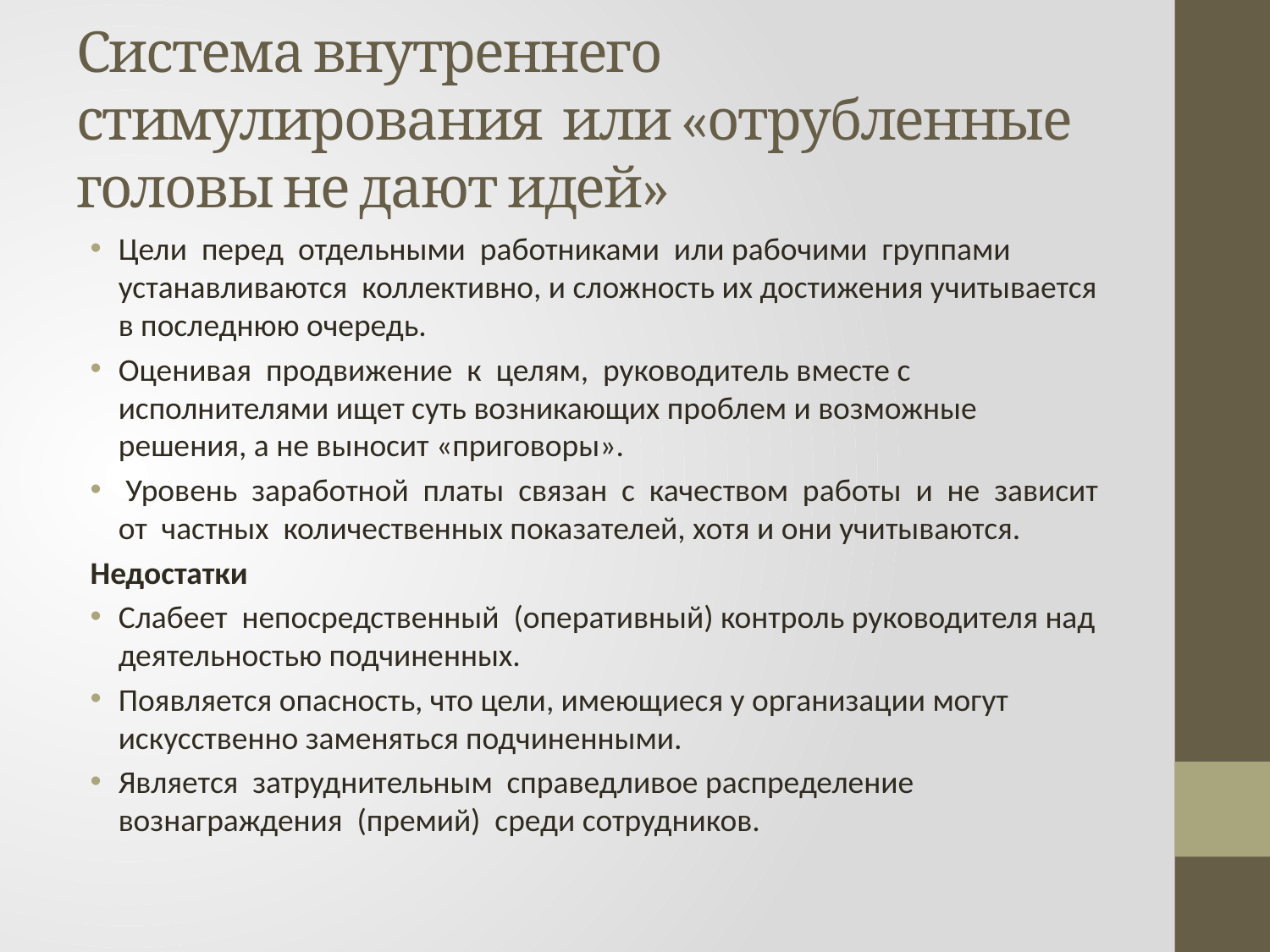

# Система внутреннего стимулирования  или «отрубленные головы не дают идей»
Цели  перед  отдельными  работниками  или рабочими  группами  устанавливаются  коллективно, и сложность их достижения учитывается в последнюю очередь.
Оценивая  продвижение  к  целям,  руководитель вместе с исполнителями ищет суть возникающих проблем и возможные решения, а не выносит «приговоры».
 Уровень  заработной  платы  связан  с  качеством  работы  и  не  зависит  от  частных  количественных показателей, хотя и они учитываются.
Недостатки
Слабеет  непосредственный  (оперативный) контроль руководителя над деятельностью подчиненных.
Появляется опасность, что цели, имеющиеся у организации могут искусственно заменяться подчиненными.
Является  затруднительным  справедливое распределение  вознаграждения  (премий)  среди сотрудников.